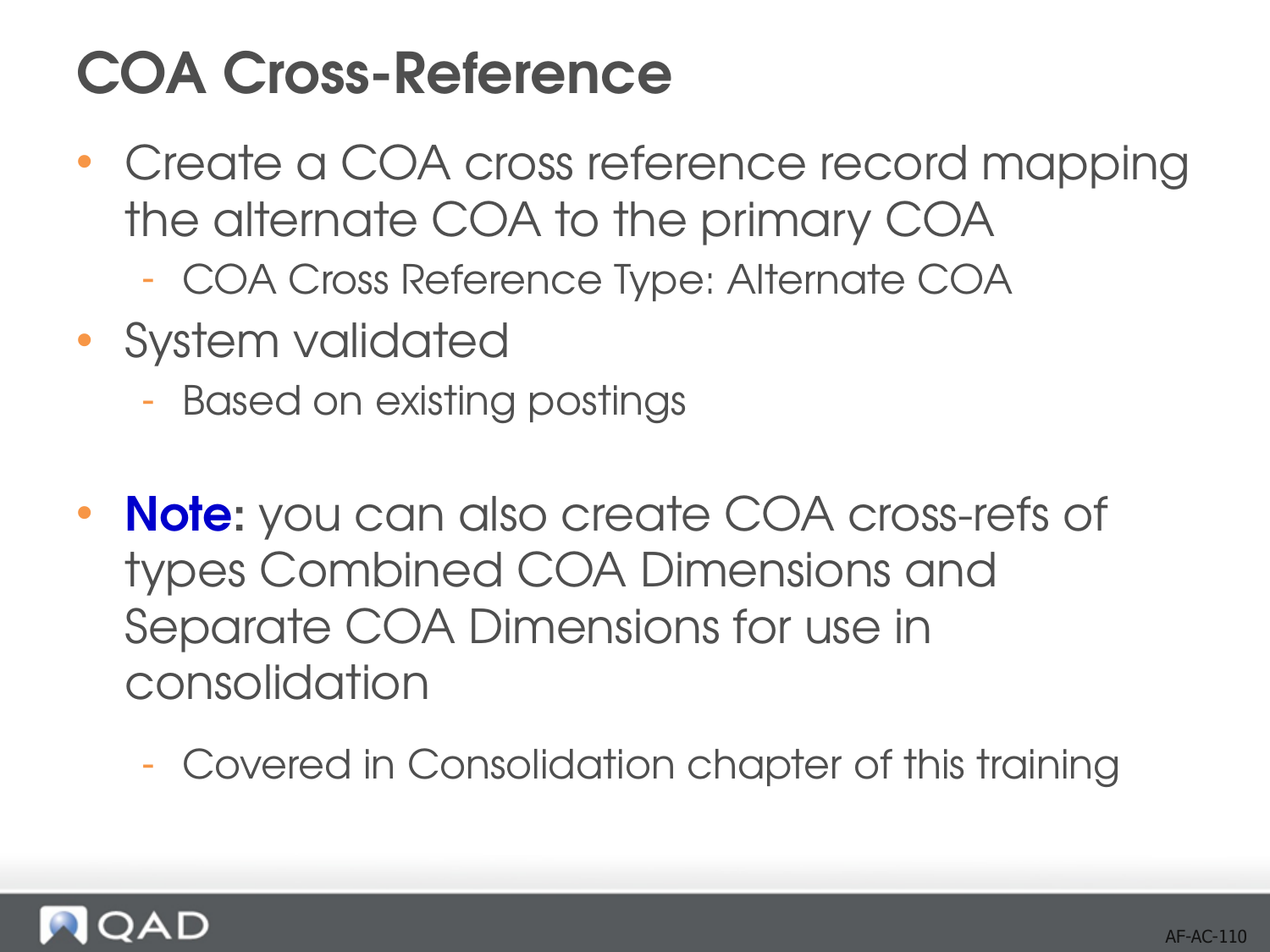

# COA Cross-Reference
Create a COA cross reference record mapping the alternate COA to the primary COA
COA Cross Reference Type: Alternate COA
System validated
Based on existing postings
Note: you can also create COA cross-refs of types Combined COA Dimensions and Separate COA Dimensions for use in consolidation
Covered in Consolidation chapter of this training

AF-AC-110